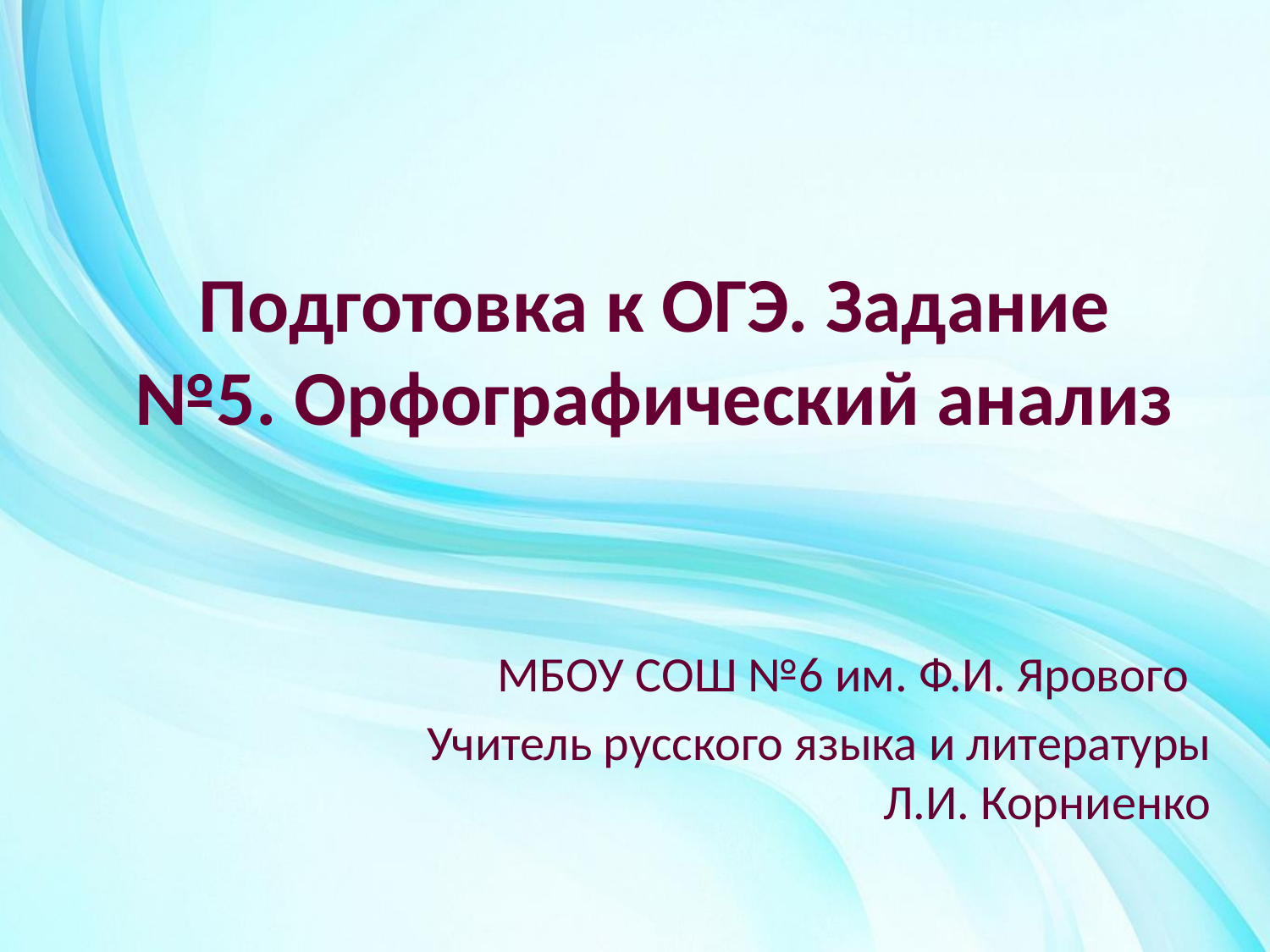

# Подготовка к ОГЭ. Задание №5. Орфографический анализ
МБОУ СОШ №6 им. Ф.И. Ярового
Учитель русского языка и литературы Л.И. Корниенко